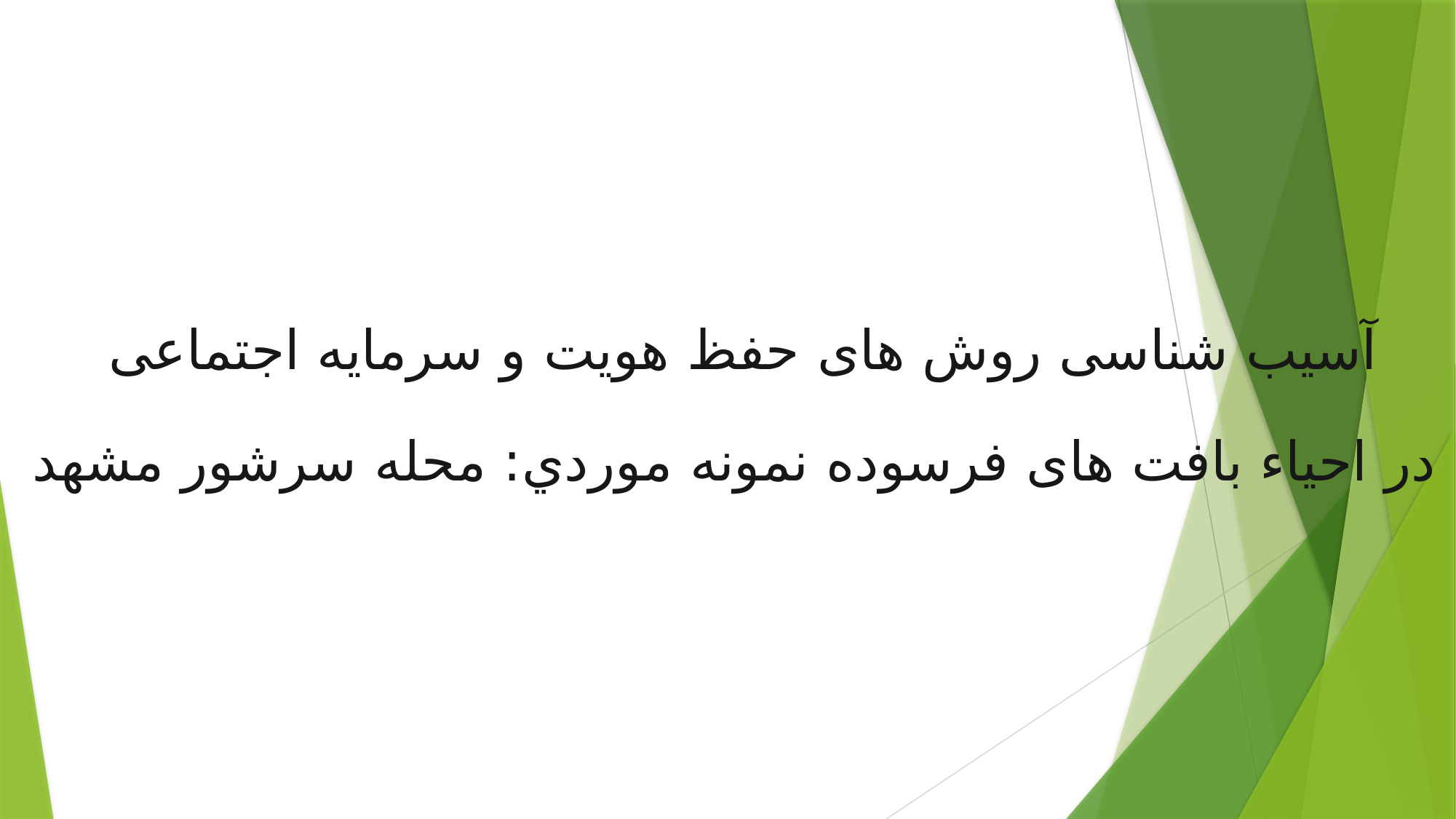

آسیب شناسی روش های حفظ هویت و سرمایه اجتماعی
 در احیاء بافت های فرسوده نمونه موردي: محله سرشور مشهد